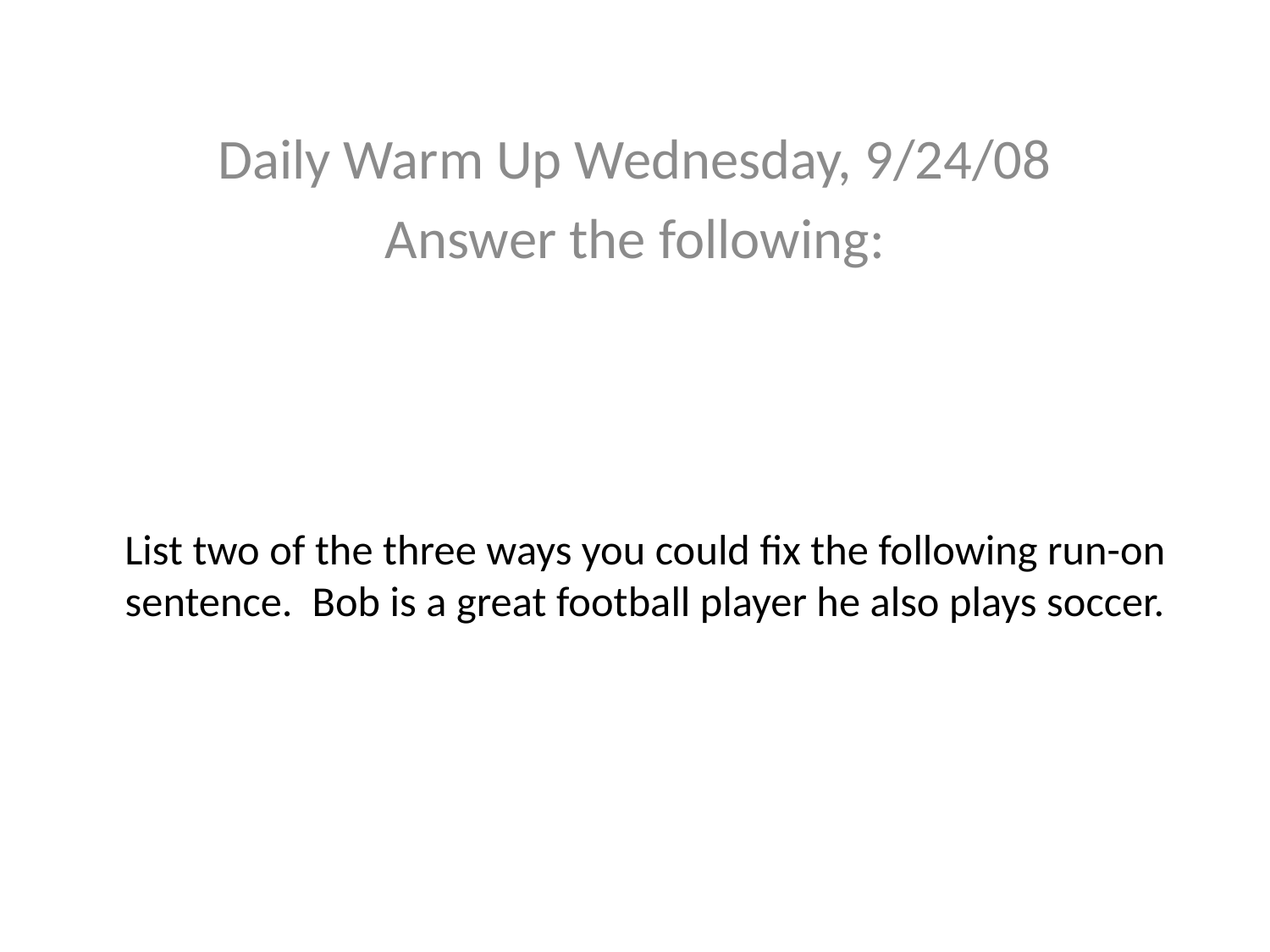

Daily Warm Up Wednesday, 9/24/08
Answer the following:
# List two of the three ways you could fix the following run-on sentence.  Bob is a great football player he also plays soccer.